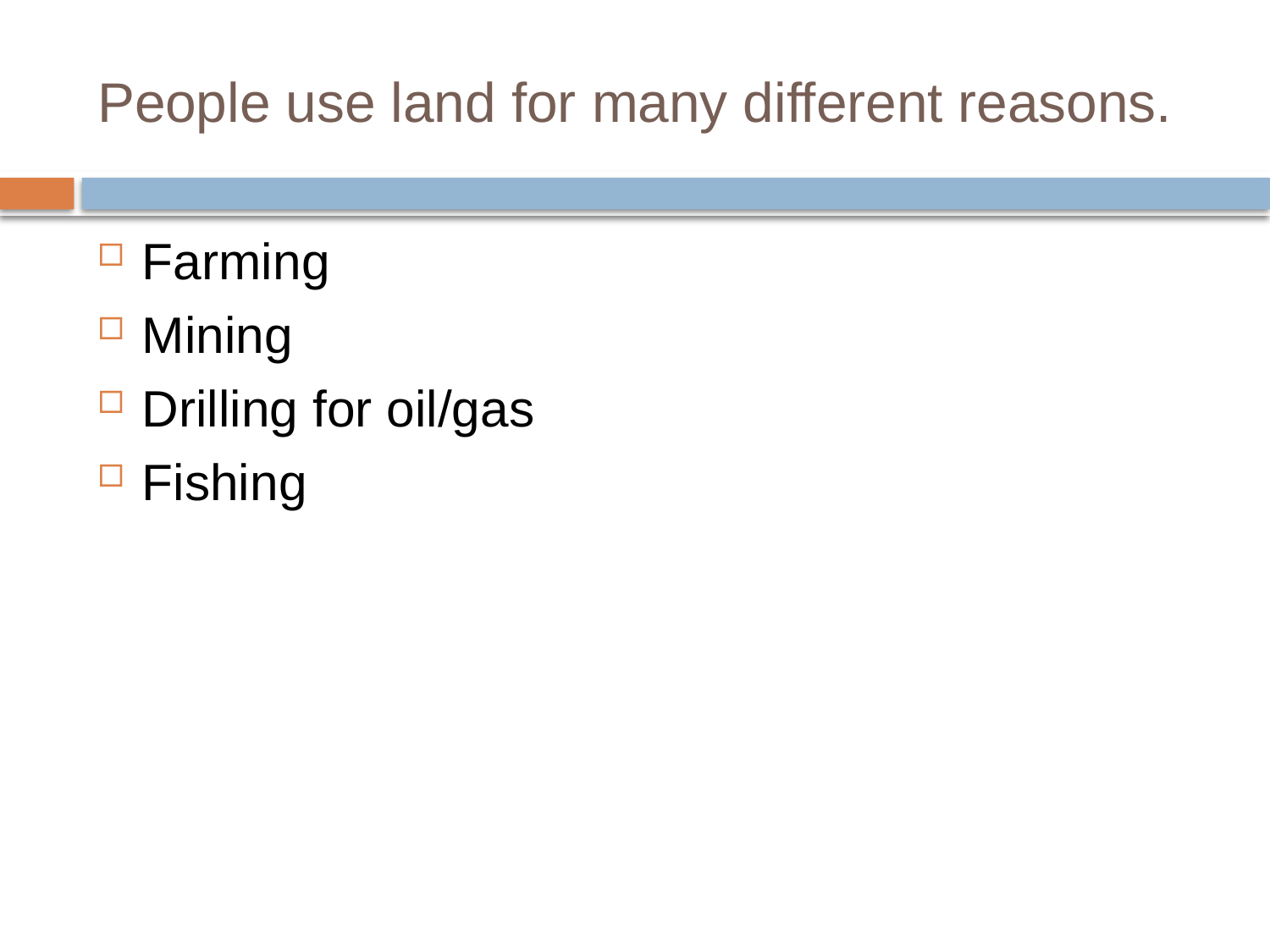

# People use land for many different reasons.
Farming
Mining
Drilling for oil/gas
Fishing